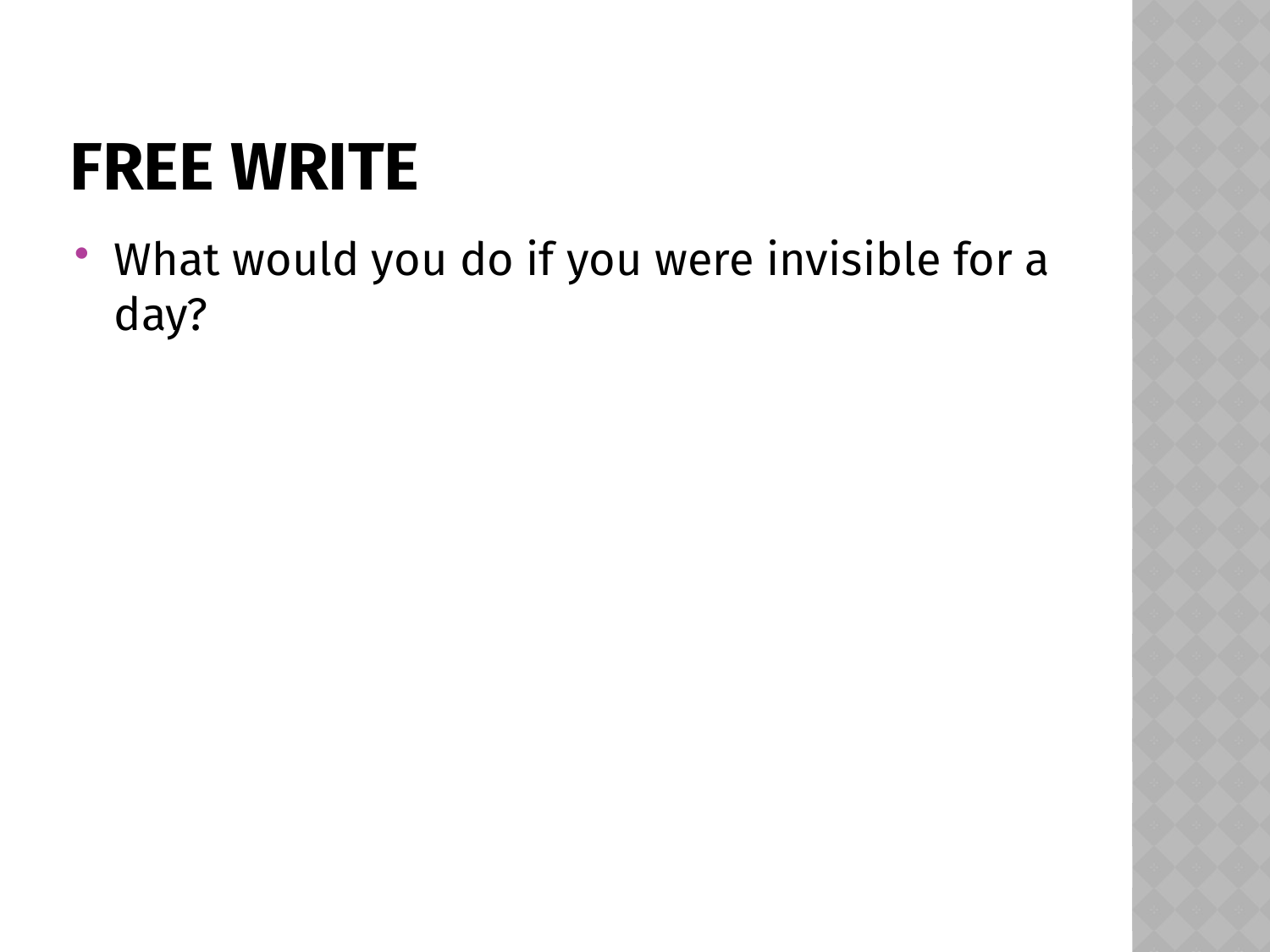

# Free Write
What would you do if you were invisible for a day?